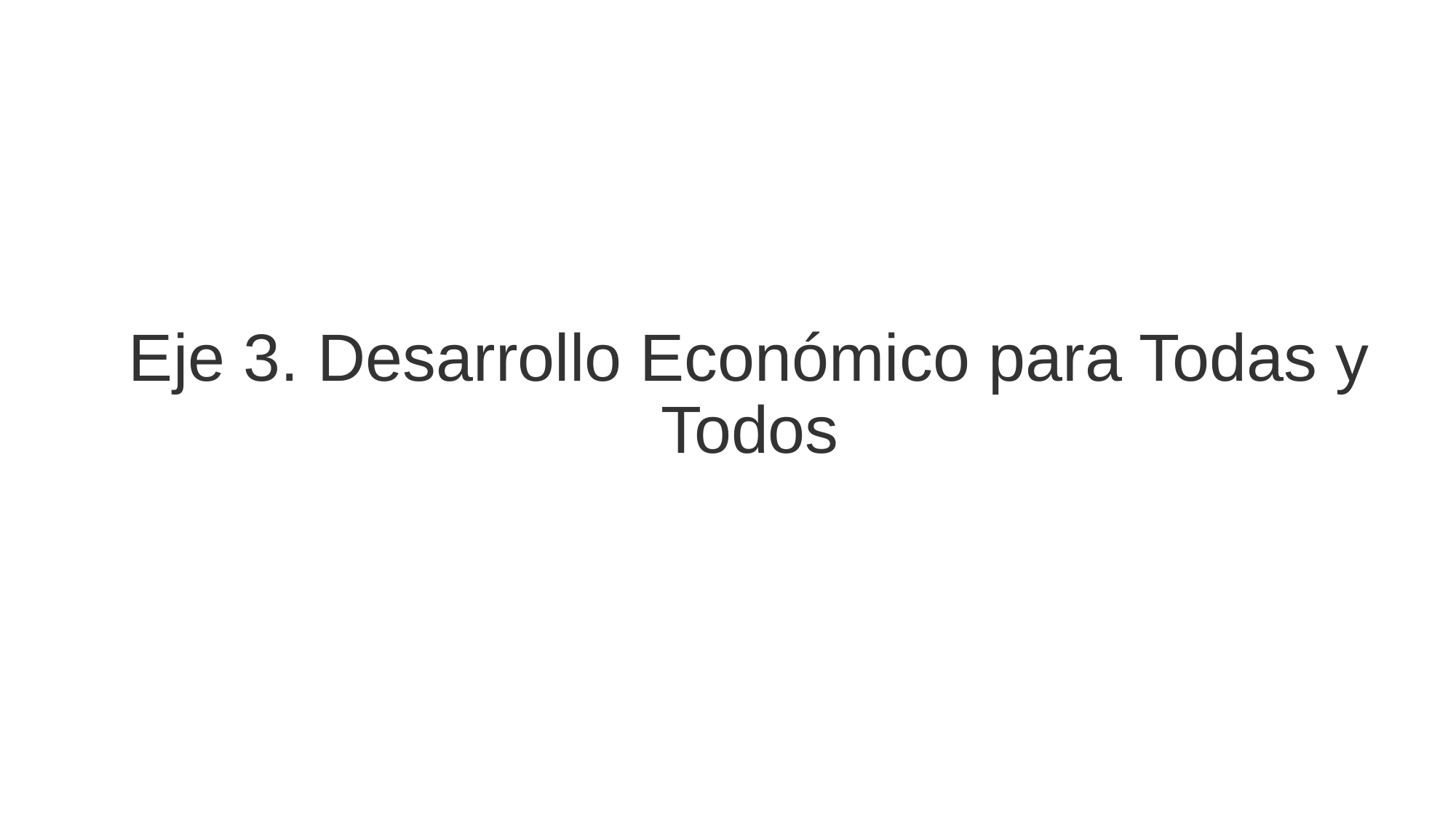

Eje 3. Desarrollo Económico para Todas y Todos